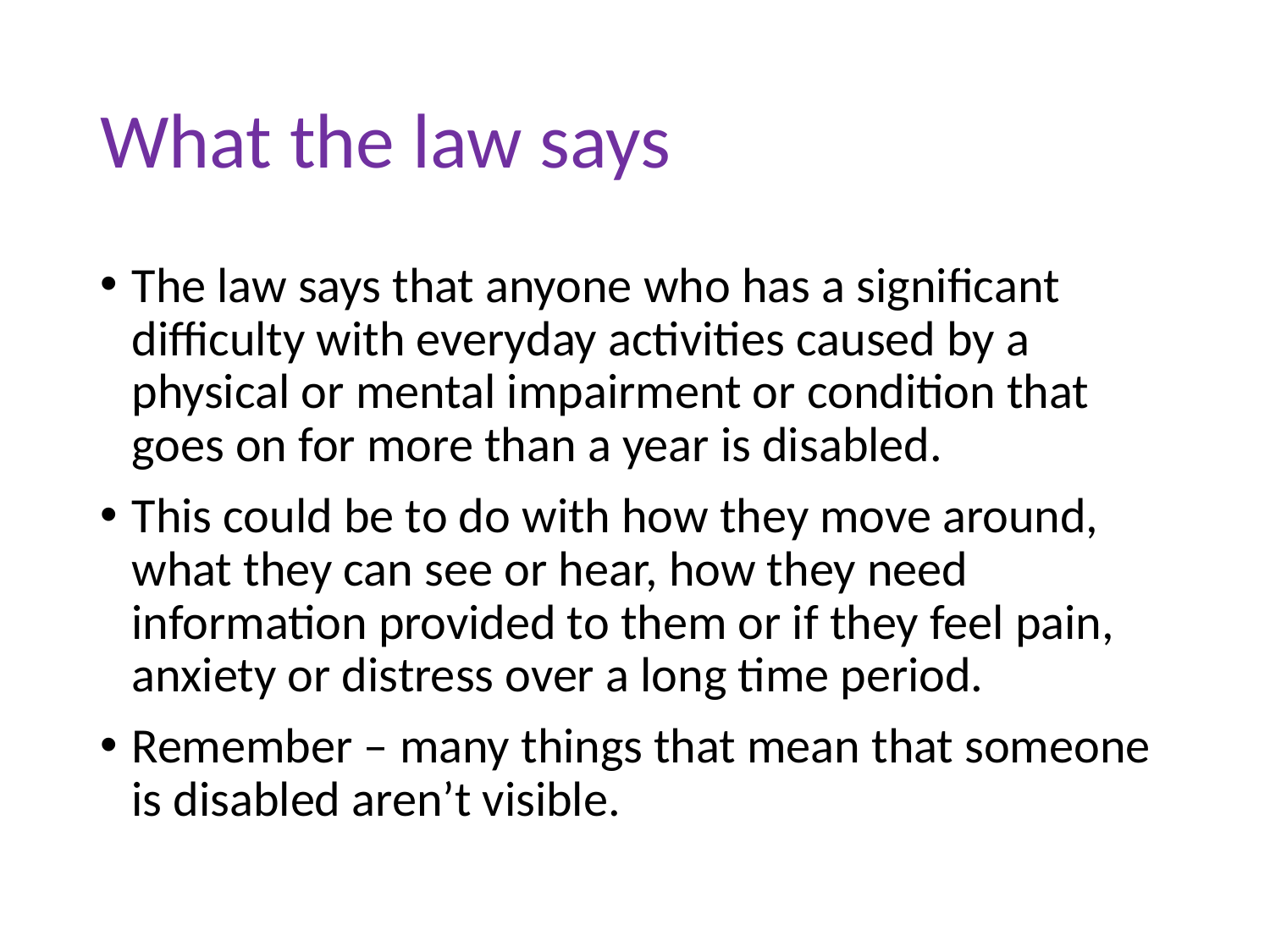

# What the law says
The law says that anyone who has a significant difficulty with everyday activities caused by a physical or mental impairment or condition that goes on for more than a year is disabled.
This could be to do with how they move around, what they can see or hear, how they need information provided to them or if they feel pain, anxiety or distress over a long time period.
Remember – many things that mean that someone is disabled aren’t visible.